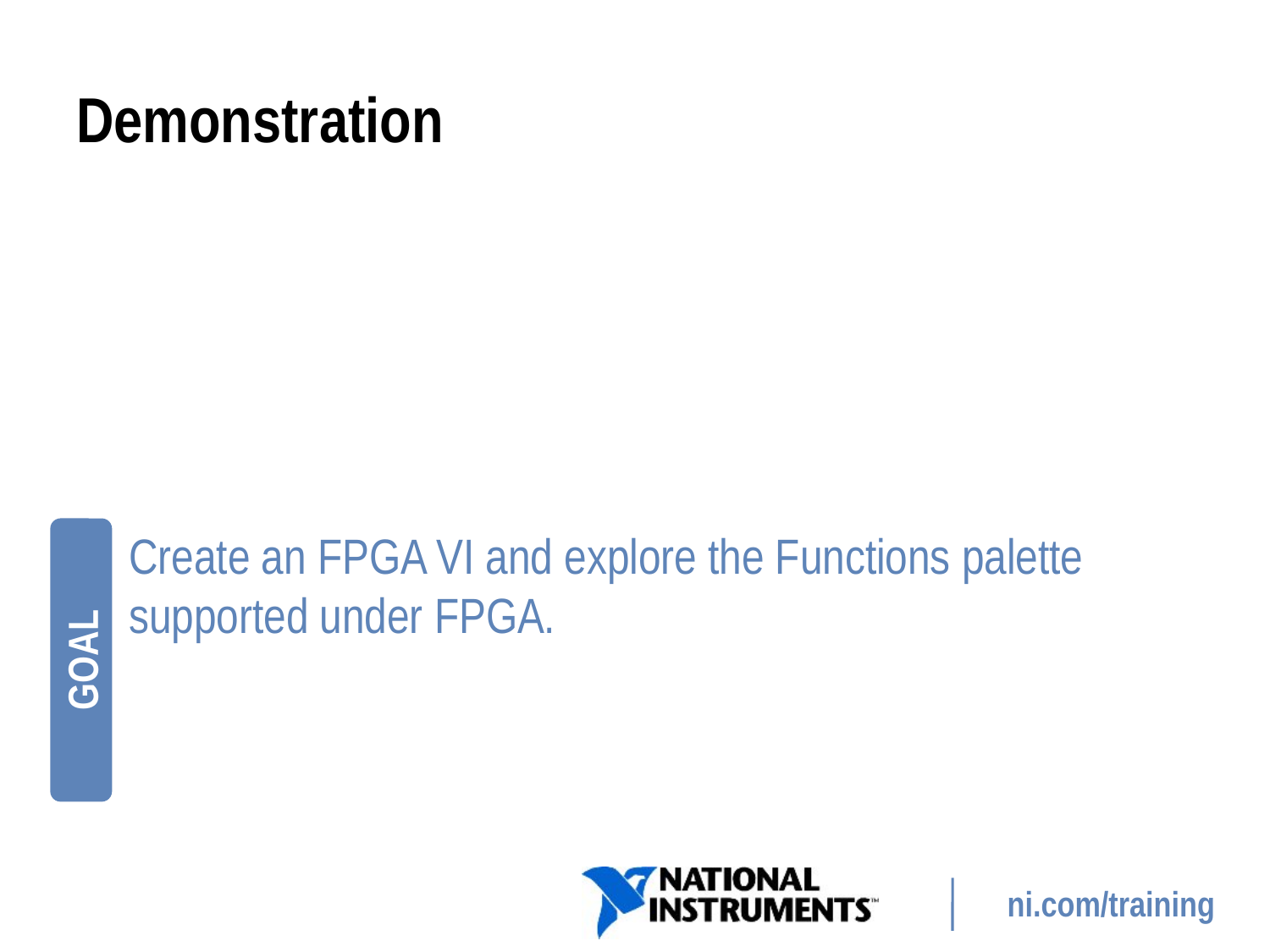

# Demonstration
Create an FPGA VI and explore the Functions palette supported under FPGA.